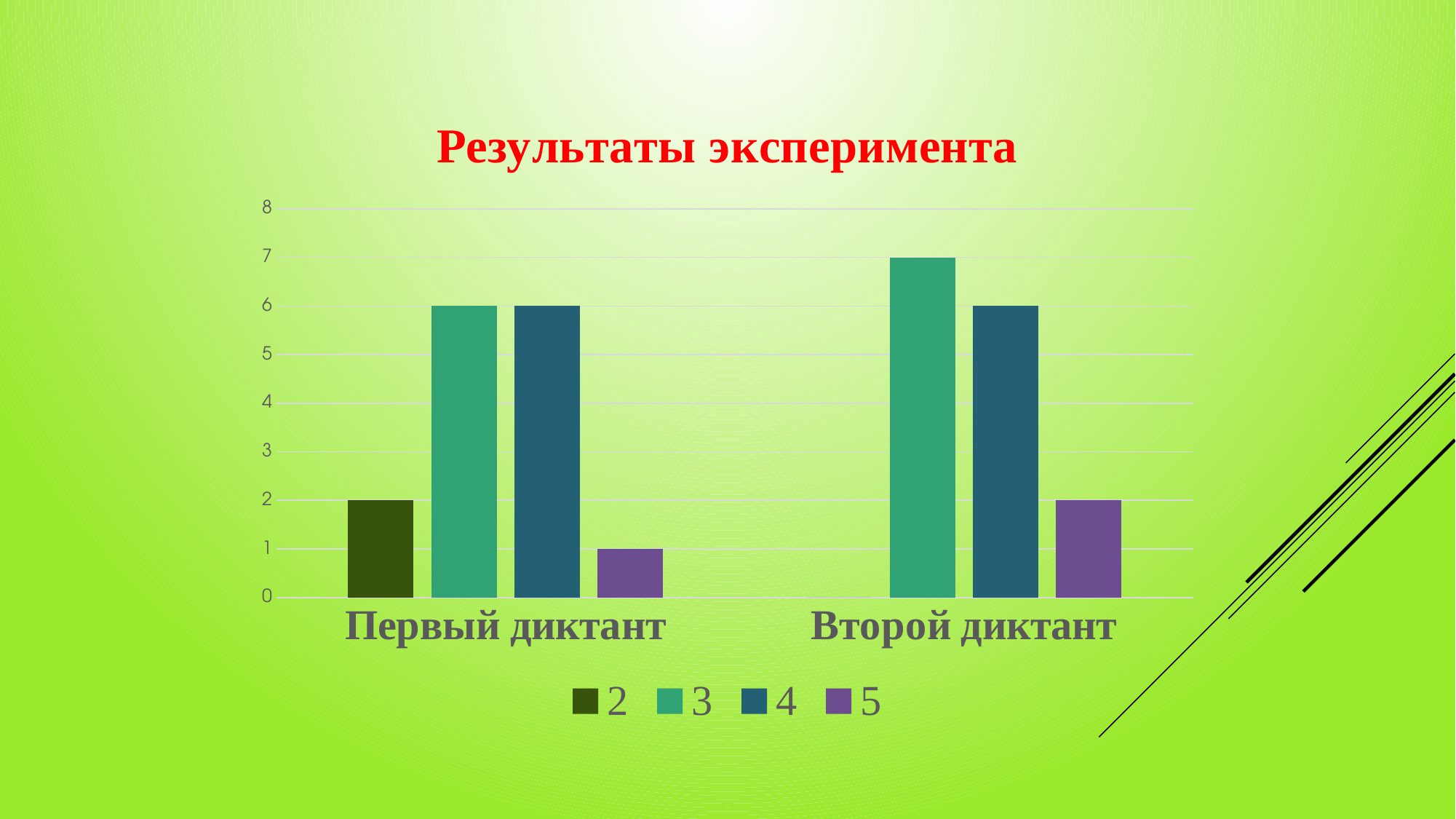

### Chart: Результаты эксперимента

| Category | 2 | 3 | 4 | 5 |
|---|---|---|---|---|
| Первый диктант | 2.0 | 6.0 | 6.0 | 1.0 |
| Второй диктант | 0.0 | 7.0 | 6.0 | 2.0 |